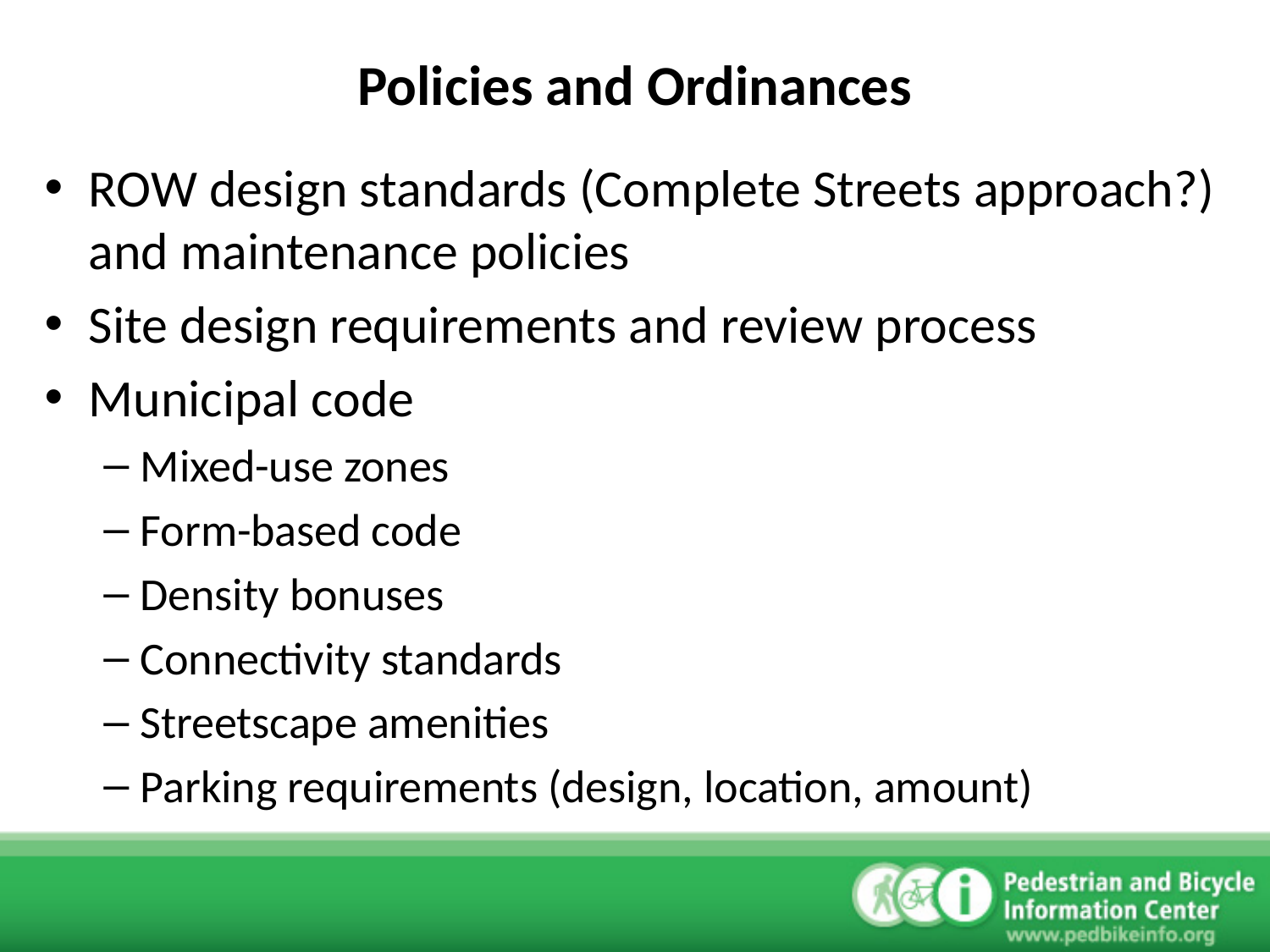

Policies and Ordinances
ROW design standards (Complete Streets approach?) and maintenance policies
Site design requirements and review process
Municipal code
Mixed-use zones
Form-based code
Density bonuses
Connectivity standards
Streetscape amenities
Parking requirements (design, location, amount)